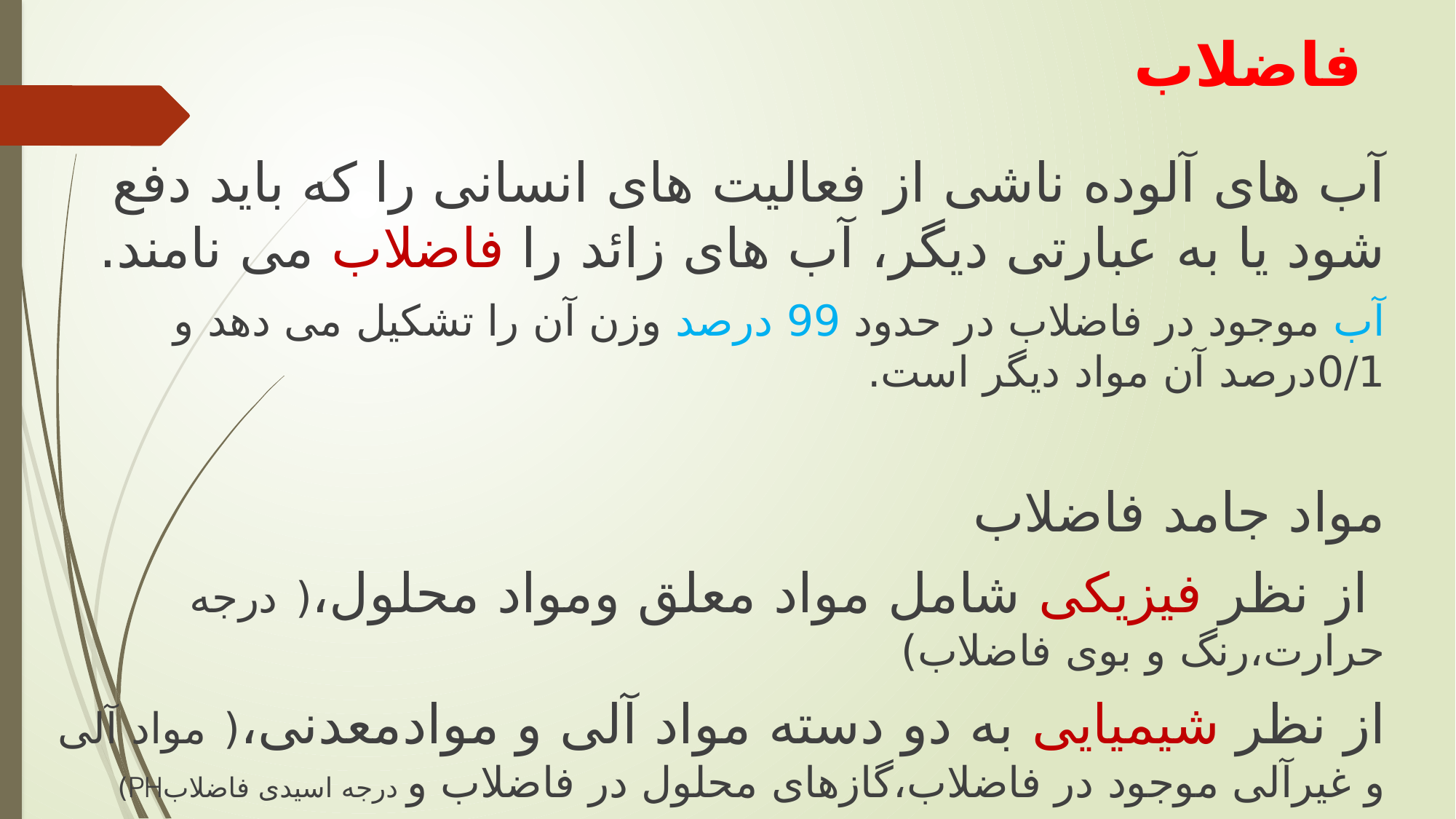

# فاضلاب
آب های آلوده ناشی از فعاليت های انسانی را که بايد دفع شود يا به عبارتی ديگر، آب های زائد را فاضلاب می نامند.
آب موجود در فاضلاب در حدود 99 درصد وزن آن را تشکيل می دهد و 0/1درصد آن مواد ديگر است.

مواد جامد فاضلاب
 از نظر فيزيکی شامل مواد معلق ومواد محلول،( درجه حرارت،رنگ و بوی فاضلاب)
از نظر شيميايی به دو دسته مواد آلی و موادمعدنی،( مواد آلی و غيرآلی موجود در فاضلاب،گازهای محلول در فاضلاب و درجه اسيدی فاضلابPH)